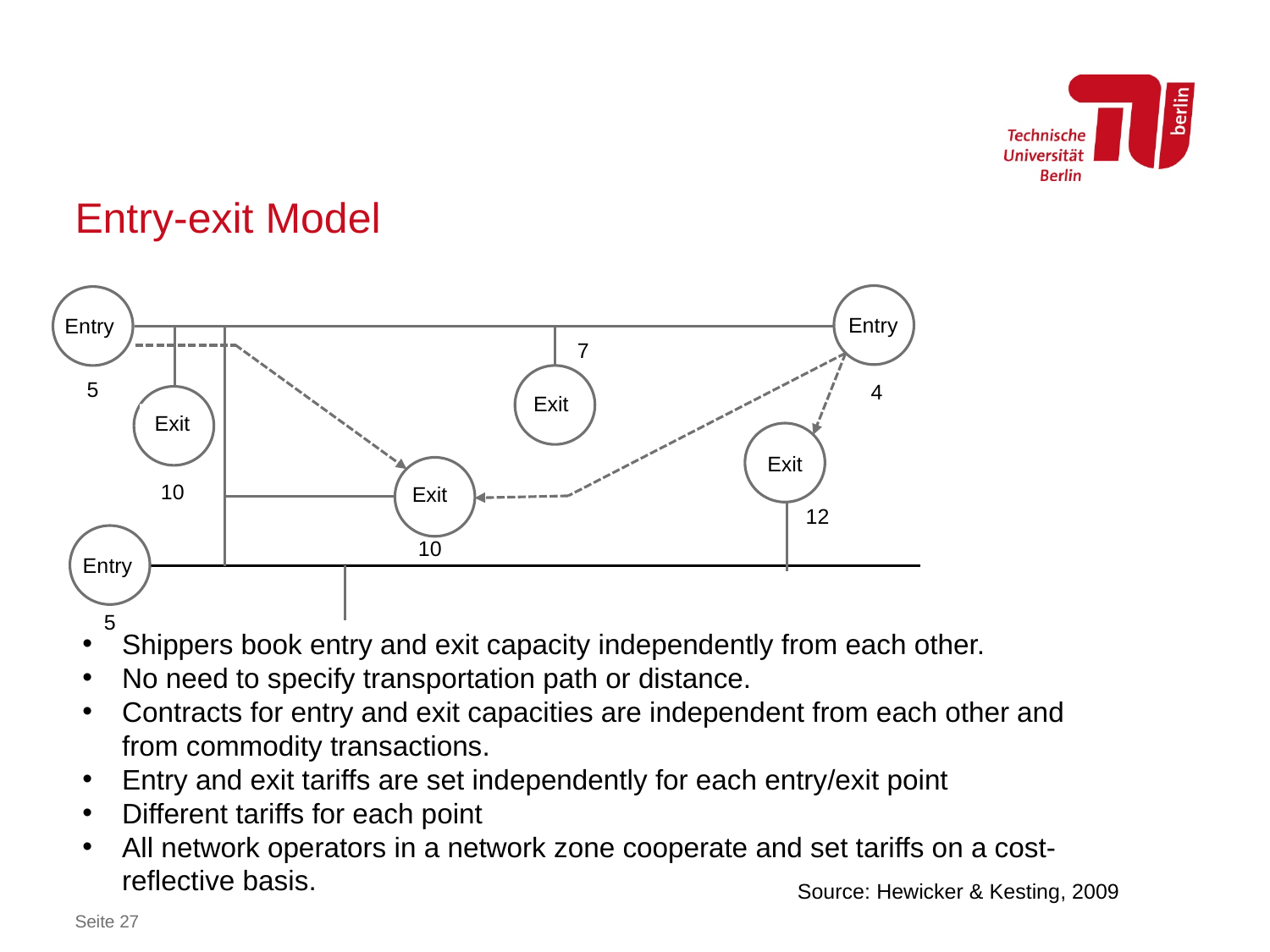

# Entry-exit Model

Entry
Entry
7

5
4
Exit

Exit

Exit

10
Exit
12

10
Entry
5
Shippers book entry and exit capacity independently from each other.
No need to specify transportation path or distance.
Contracts for entry and exit capacities are independent from each other and from commodity transactions.
Entry and exit tariffs are set independently for each entry/exit point
Different tariffs for each point
All network operators in a network zone cooperate and set tariffs on a cost-reflective basis.
Source: Hewicker & Kesting, 2009
Seite 27